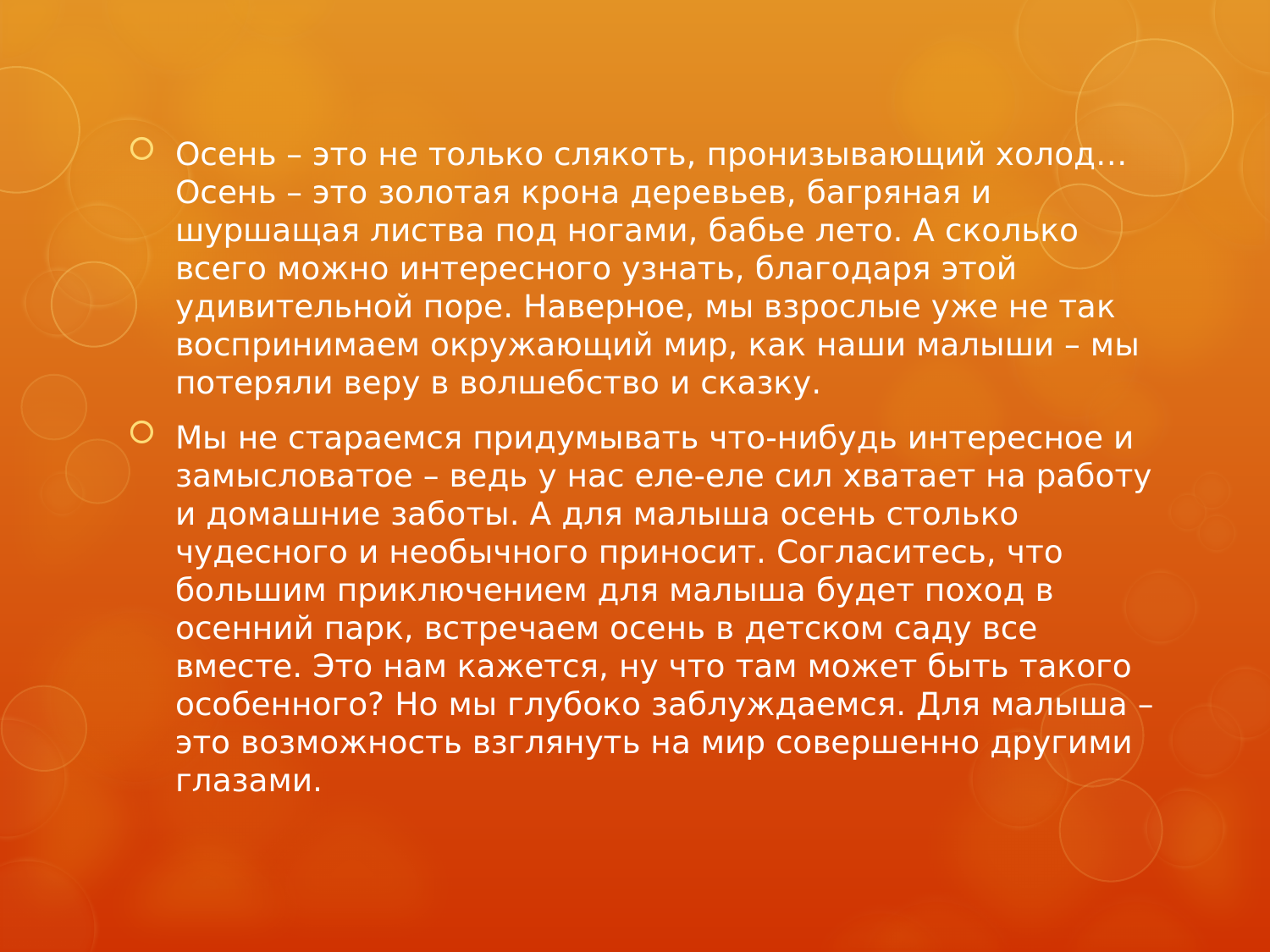

Осень – это не только слякоть, пронизывающий холод… Осень – это золотая крона деревьев, багряная и шуршащая листва под ногами, бабье лето. А сколько всего можно интересного узнать, благодаря этой удивительной поре. Наверное, мы взрослые уже не так воспринимаем окружающий мир, как наши малыши – мы потеряли веру в волшебство и сказку.
Мы не стараемся придумывать что-нибудь интересное и замысловатое – ведь у нас еле-еле сил хватает на работу и домашние заботы. А для малыша осень столько чудесного и необычного приносит. Согласитесь, что большим приключением для малыша будет поход в осенний парк, встречаем осень в детском саду все вместе. Это нам кажется, ну что там может быть такого особенного? Но мы глубоко заблуждаемся. Для малыша – это возможность взглянуть на мир совершенно другими глазами.